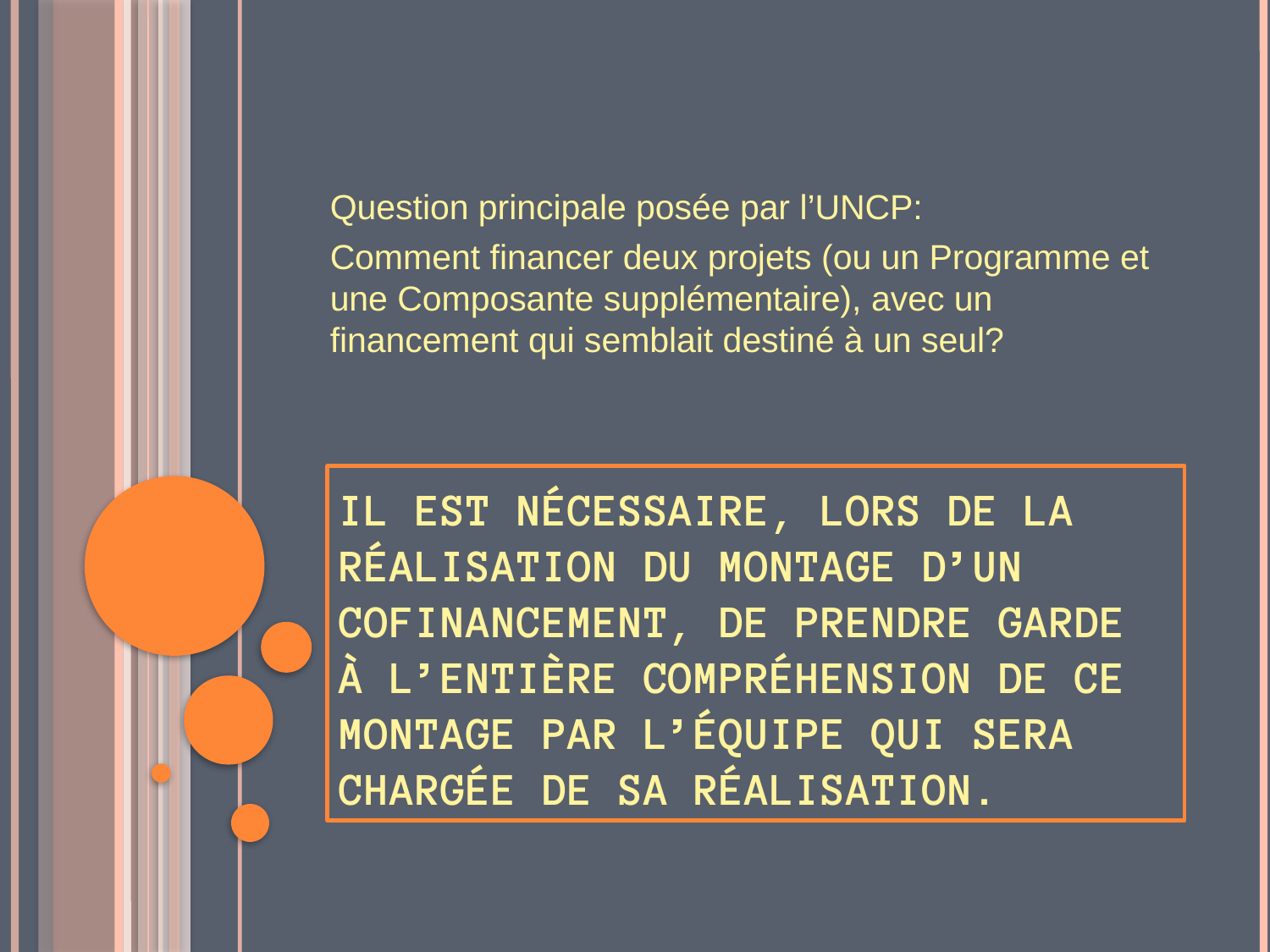

Question principale posée par l’UNCP:
Comment financer deux projets (ou un Programme et une Composante supplémentaire), avec un financement qui semblait destiné à un seul?

# Il est nécessaire, lors de la réalisation du montage d’un cofinancement, de prendre garde à l’entière compréhension de ce montage par l’équipe qui sera chargée de sa réalisation.